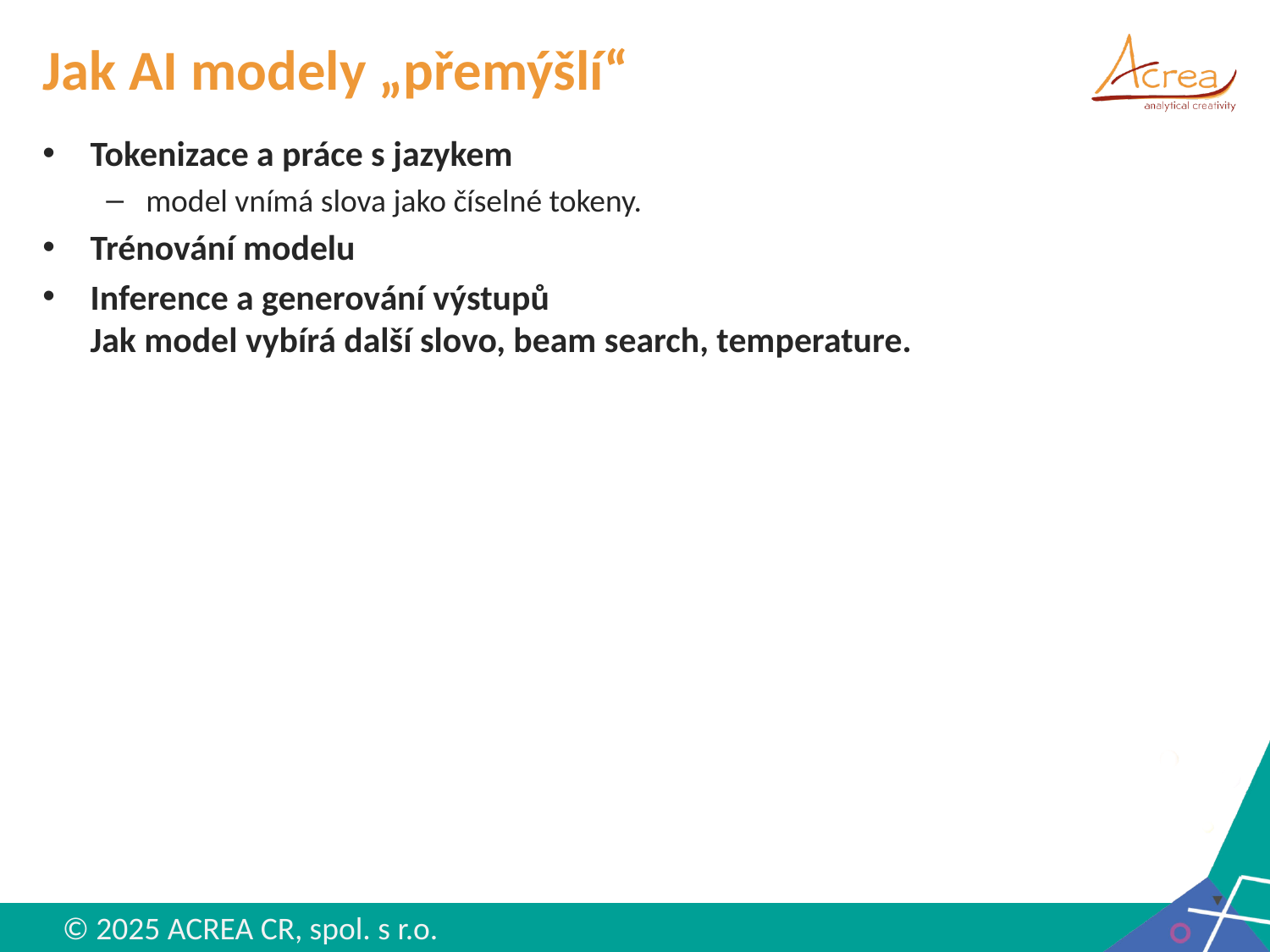

# Jak AI modely „přemýšlí“
Tokenizace a práce s jazykem
model vnímá slova jako číselné tokeny.
Trénování modelu
Inference a generování výstupů
Jak model vybírá další slovo, beam search, temperature.